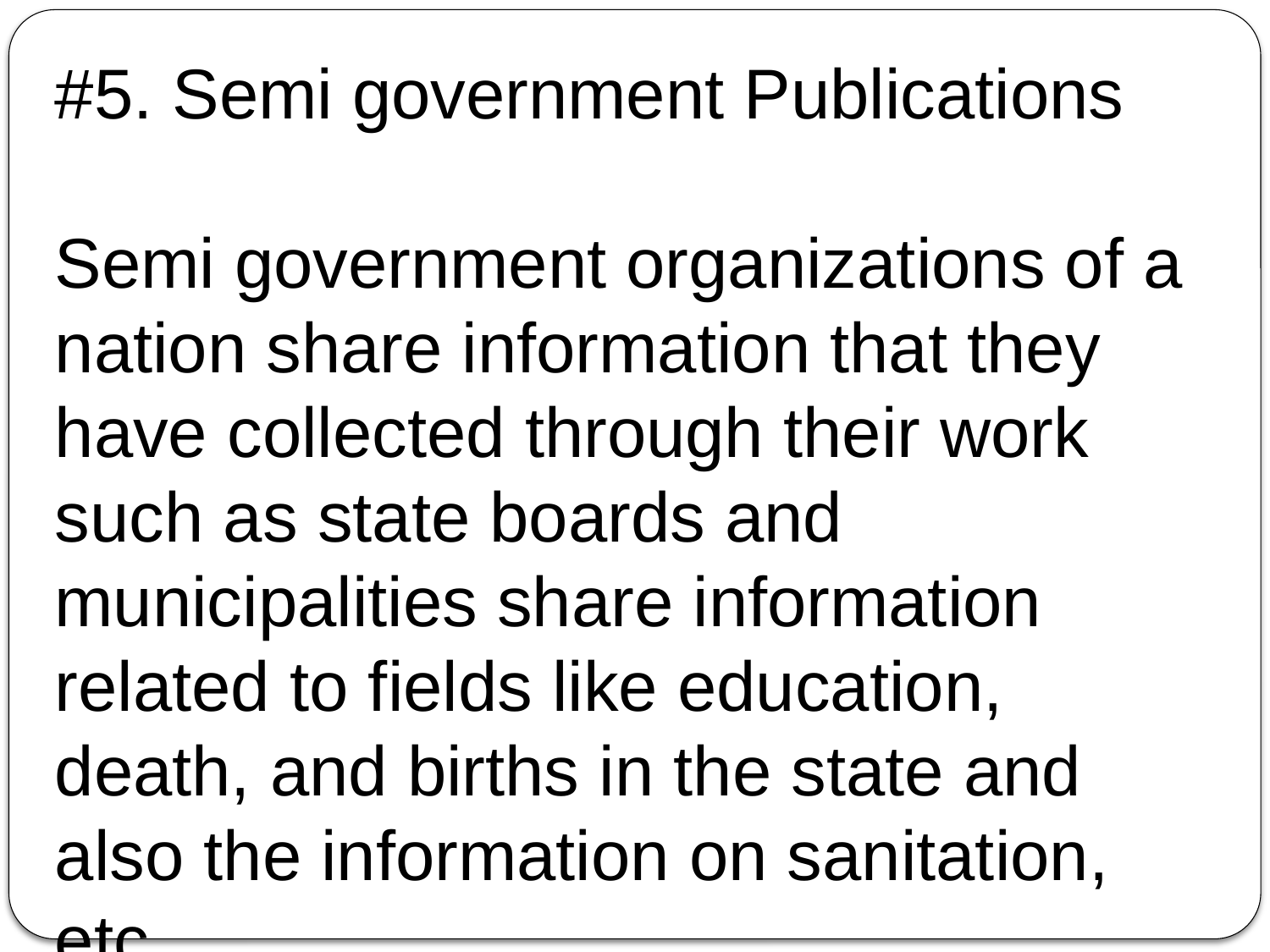

#5. Semi government Publications

Semi government organizations of a nation share information that they have collected through their work such as state boards and municipalities share information related to fields like education, death, and births in the state and also the information on sanitation, etc.